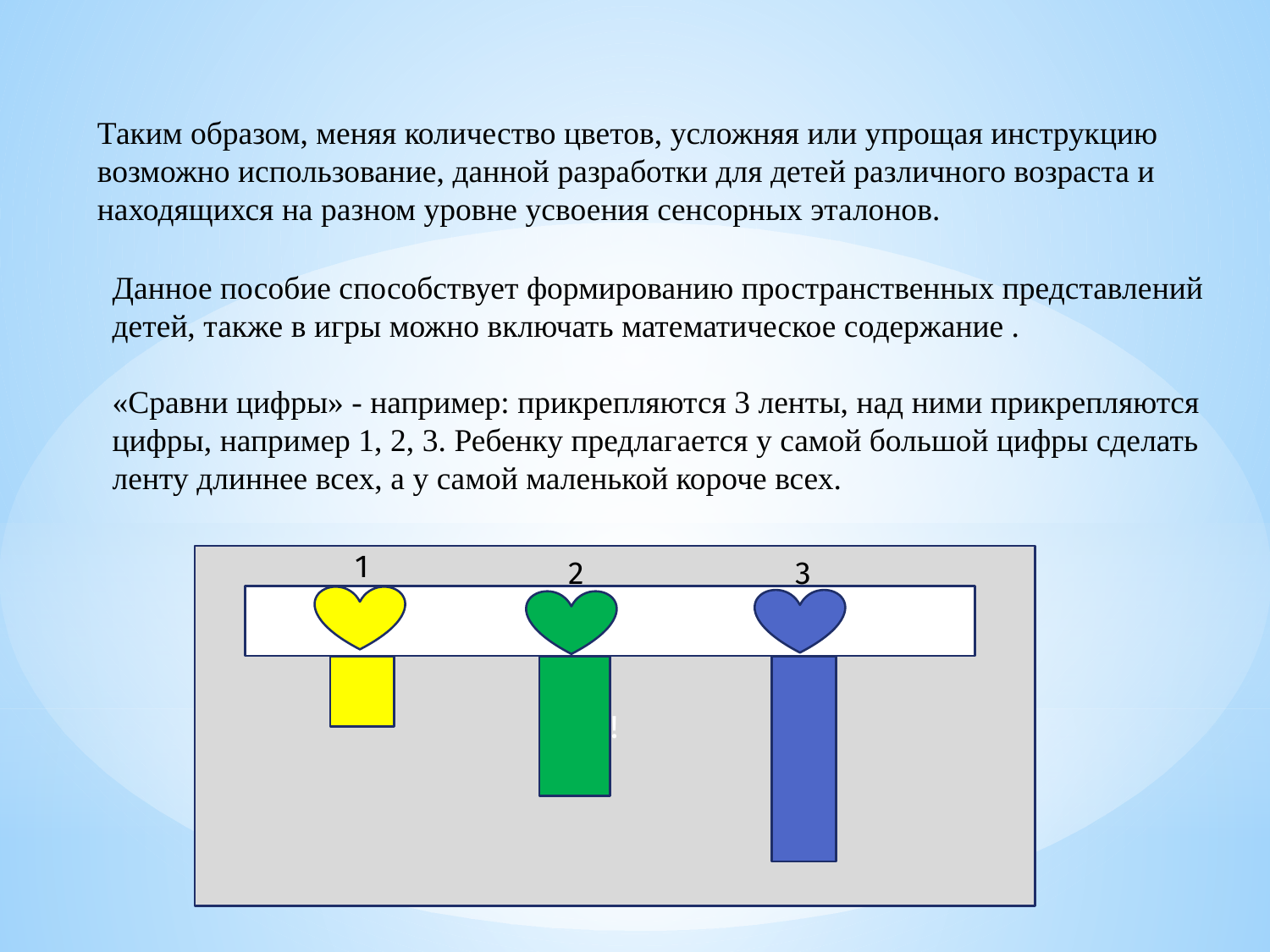

Таким образом, меняя количество цветов, усложняя или упрощая инструкцию возможно использование, данной разработки для детей различного возраста и находящихся на разном уровне усвоения сенсорных эталонов.
Данное пособие способствует формированию пространственных представлений детей, также в игры можно включать математическое содержание .

«Сравни цифры» - например: прикрепляются 3 ленты, над ними прикрепляются цифры, например 1, 2, 3. Ребенку предлагается у самой большой цифры сделать ленту длиннее всех, а у самой маленькой короче всех.
1
!
2
3